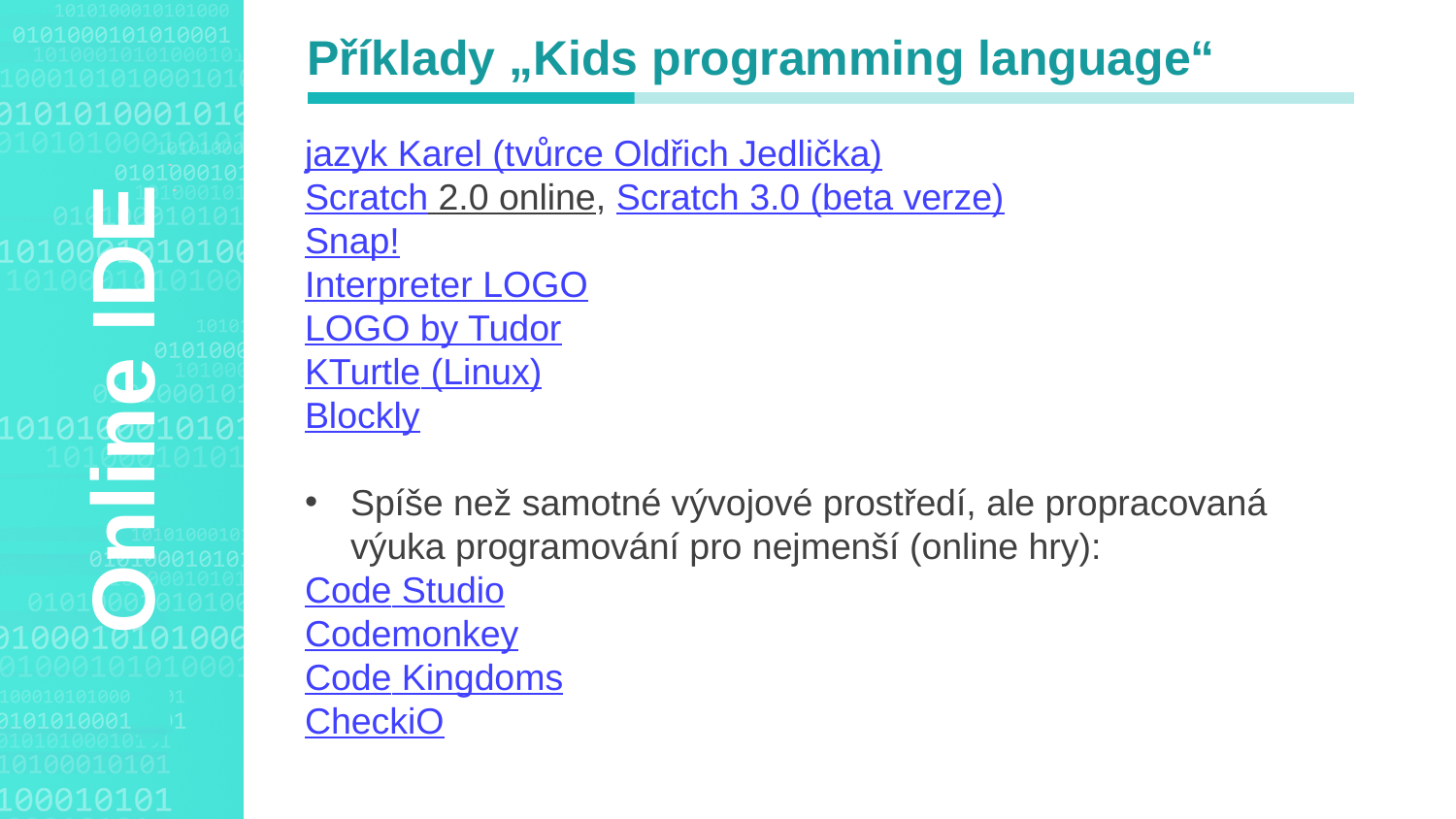

Příklady „Kids programming language“
jazyk Karel (tvůrce Oldřich Jedlička)
Scratch 2.0 online, Scratch 3.0 (beta verze)
Snap!
Interpreter LOGO
LOGO by Tudor
KTurtle (Linux)
Blockly

Spíše než samotné vývojové prostředí, ale propracovaná výuka programování pro nejmenší (online hry):
Code Studio
Codemonkey
Code Kingdoms
CheckiO

Agenda Style

Online IDE